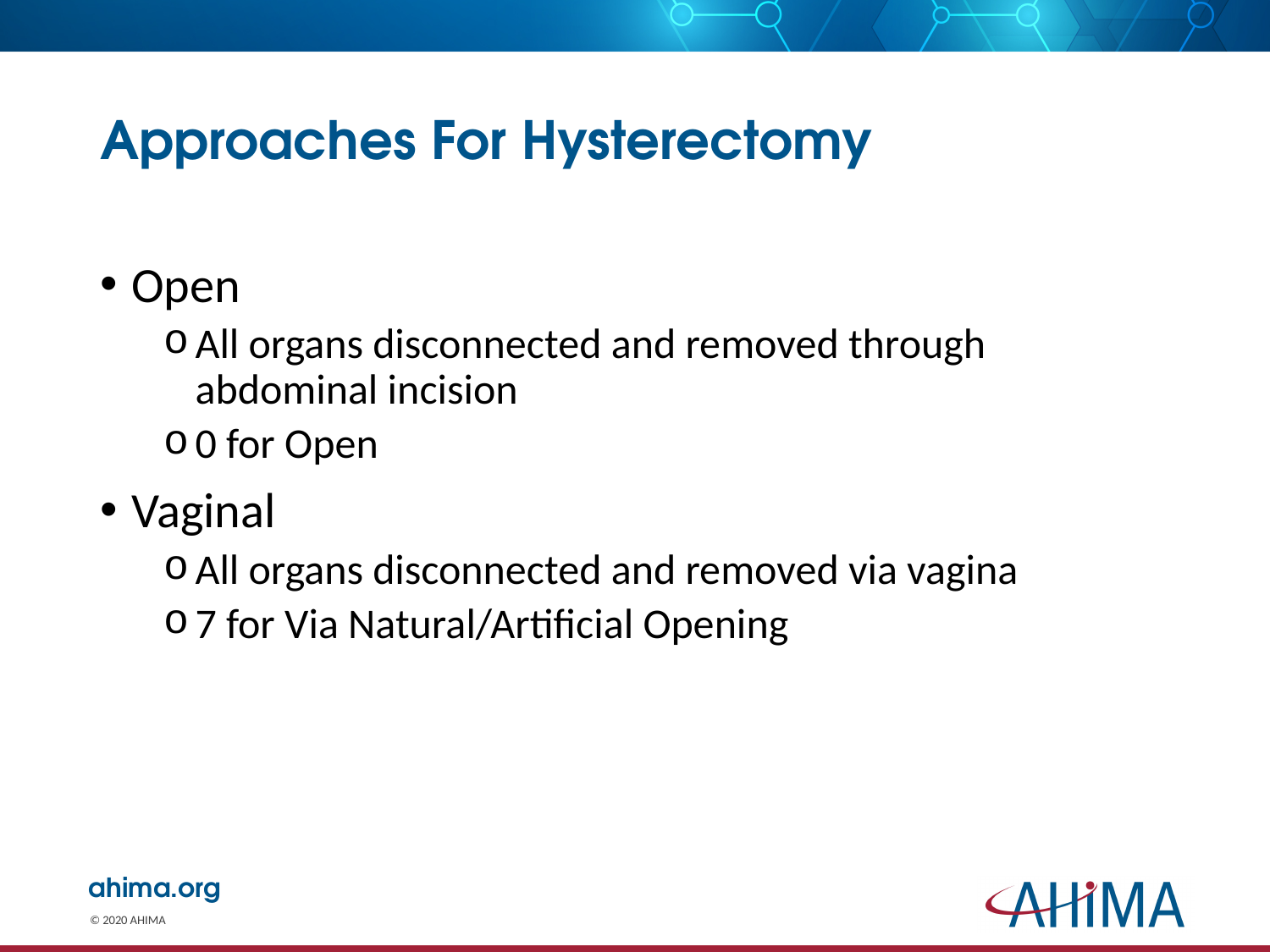

# Approaches For Hysterectomy
Open
All organs disconnected and removed through abdominal incision
0 for Open
Vaginal
All organs disconnected and removed via vagina
7 for Via Natural/Artificial Opening